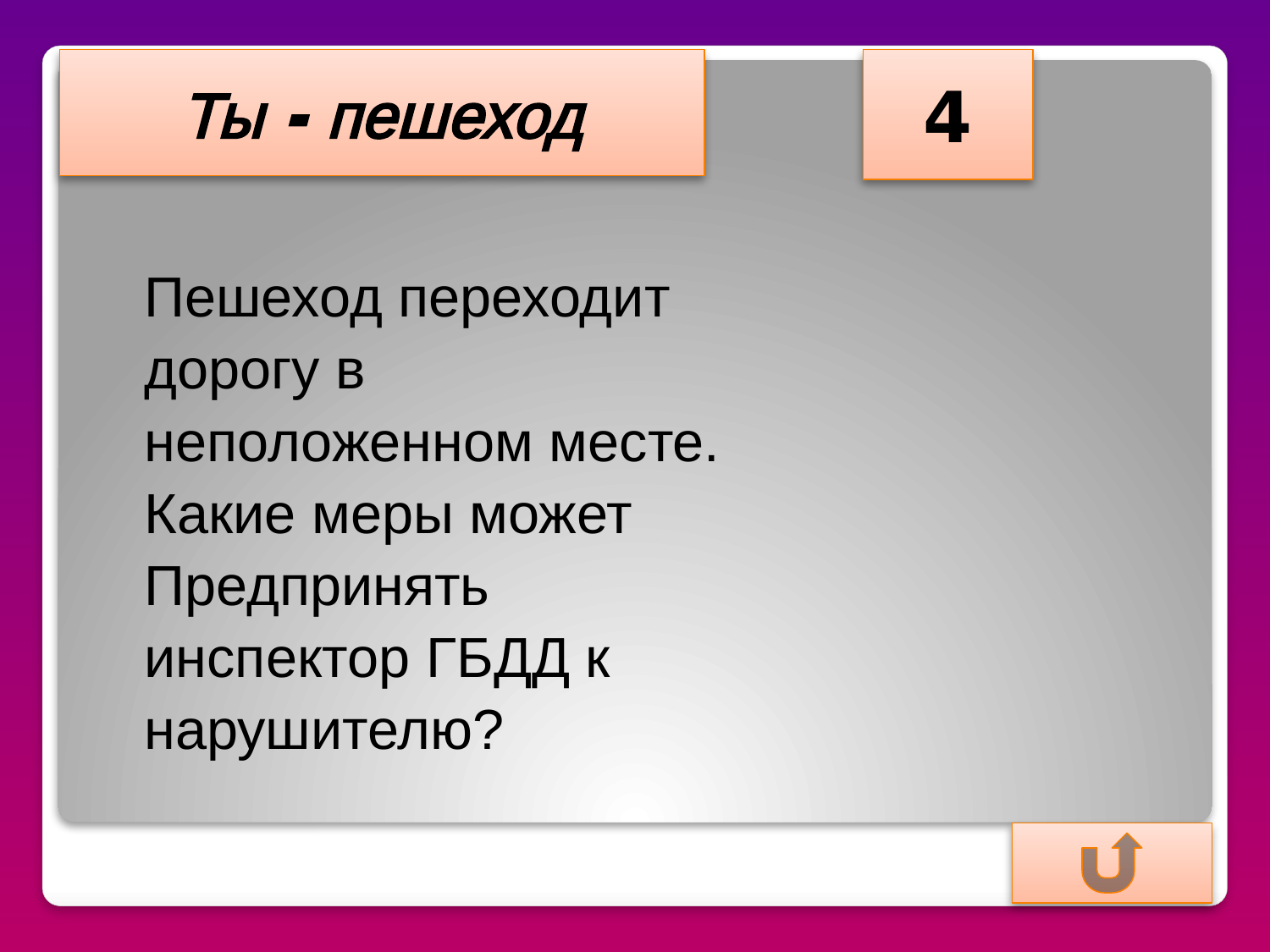

Ты - пешеход
4
Пешеход переходит
дорогу в
неположенном месте.
Какие меры может
Предпринять
инспектор ГБДД к
нарушителю?